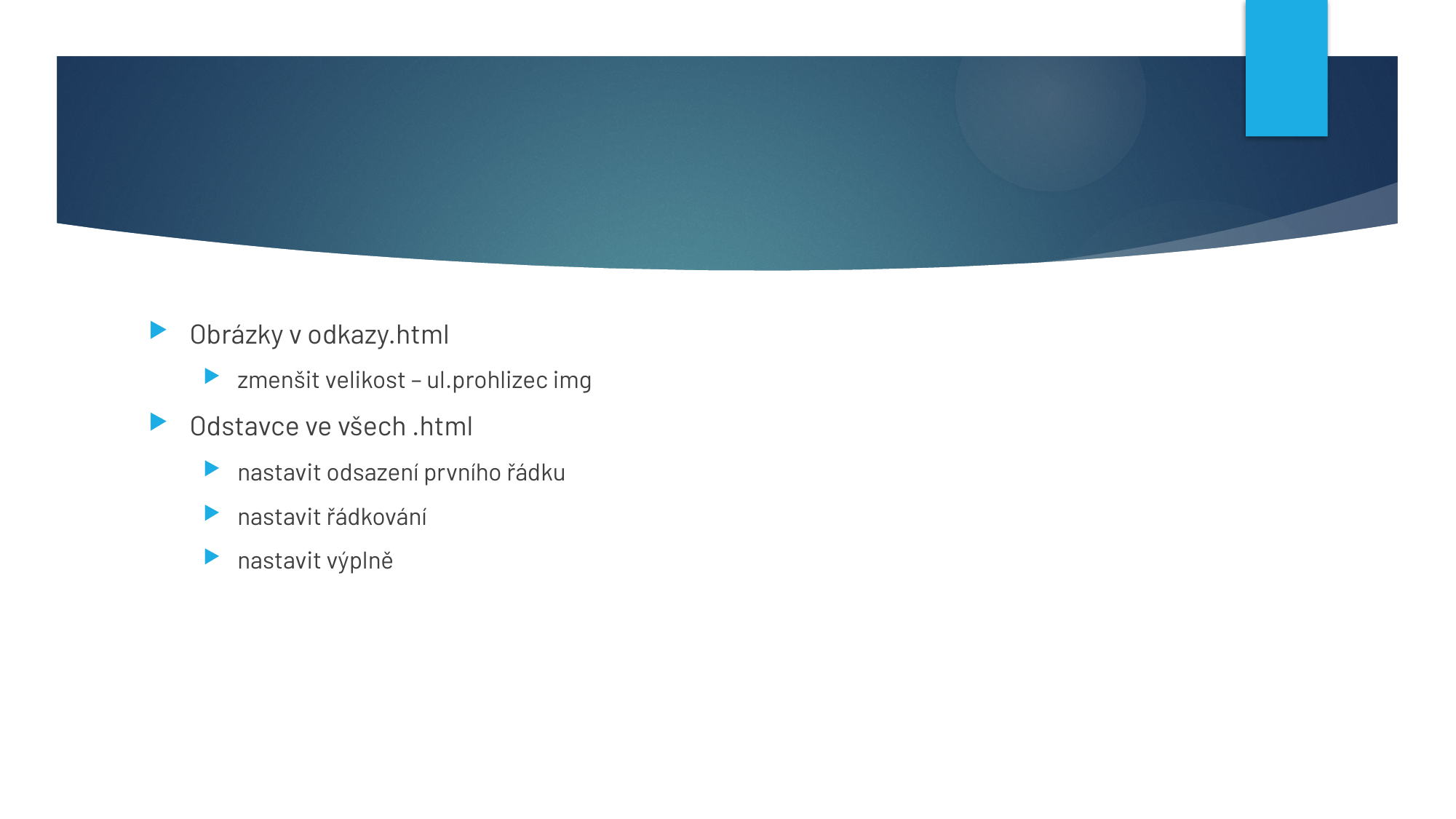

#
Obrázky v odkazy.html
zmenšit velikost – ul.prohlizec img
Odstavce ve všech .html
nastavit odsazení prvního řádku
nastavit řádkování
nastavit výplně